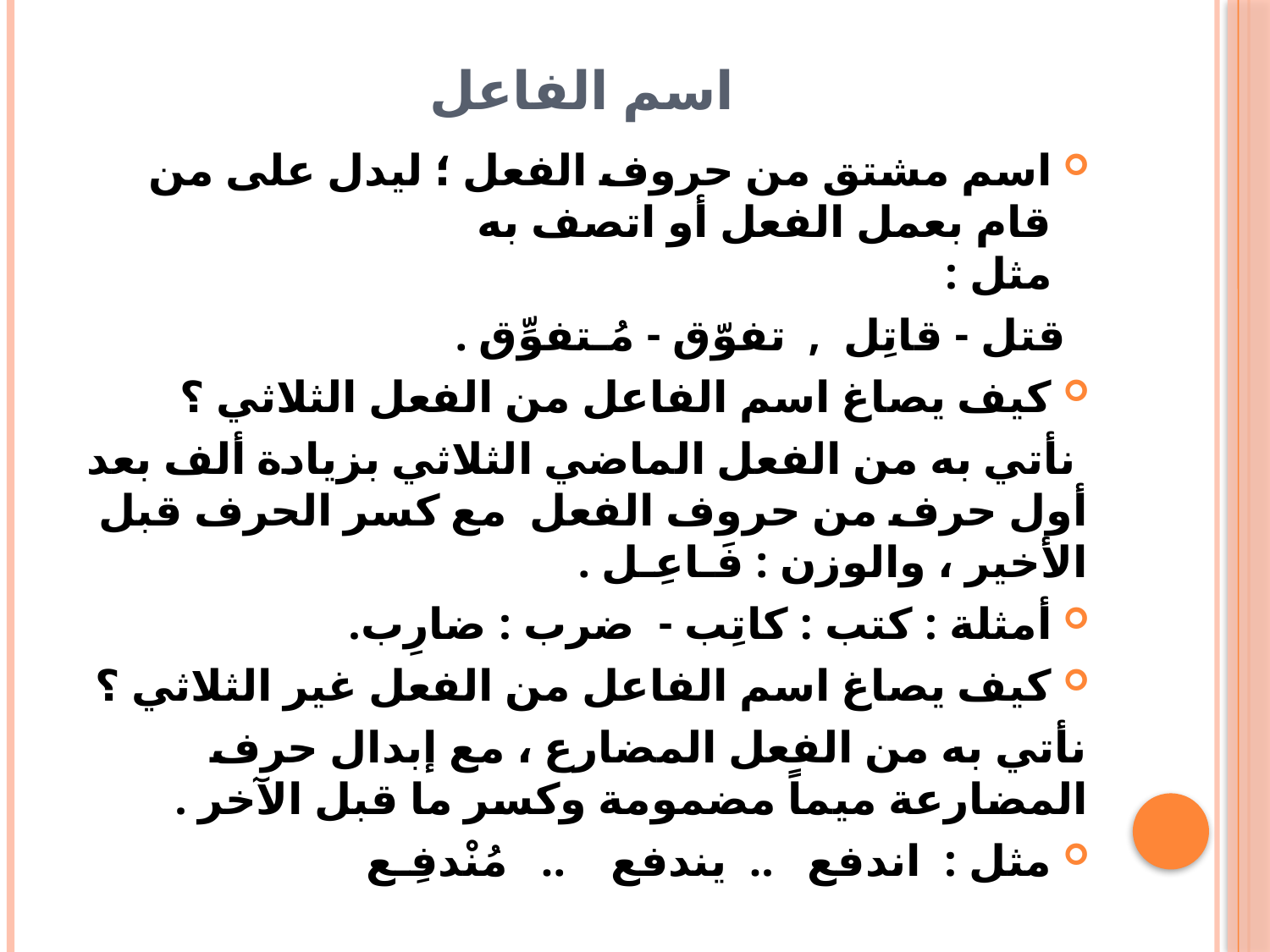

# اسم الفاعل
اسم مشتق من حروف الفعل ؛ ليدل على من قام بعمل الفعل أو اتصف به
مثل :
  قتل - قاتِل  ,  تفوّق - مُـتفوِّق .
كيف يصاغ اسم الفاعل من الفعل الثلاثي ؟
 نأتي به من الفعل الماضي الثلاثي بزيادة ألف بعد أول حرف من حروف الفعل  مع كسر الحرف قبل الأخير ، والوزن : فَـاعِـل .
أمثلة : كتب : كاتِب -  ضرب : ضارِب.
كيف يصاغ اسم الفاعل من الفعل غير الثلاثي ؟
نأتي به من الفعل المضارع ، مع إبدال حرف المضارعة ميماً مضمومة وكسر ما قبل الآخر .
مثل :  اندفع   ..  يندفع    ..   مُنْدفِـع